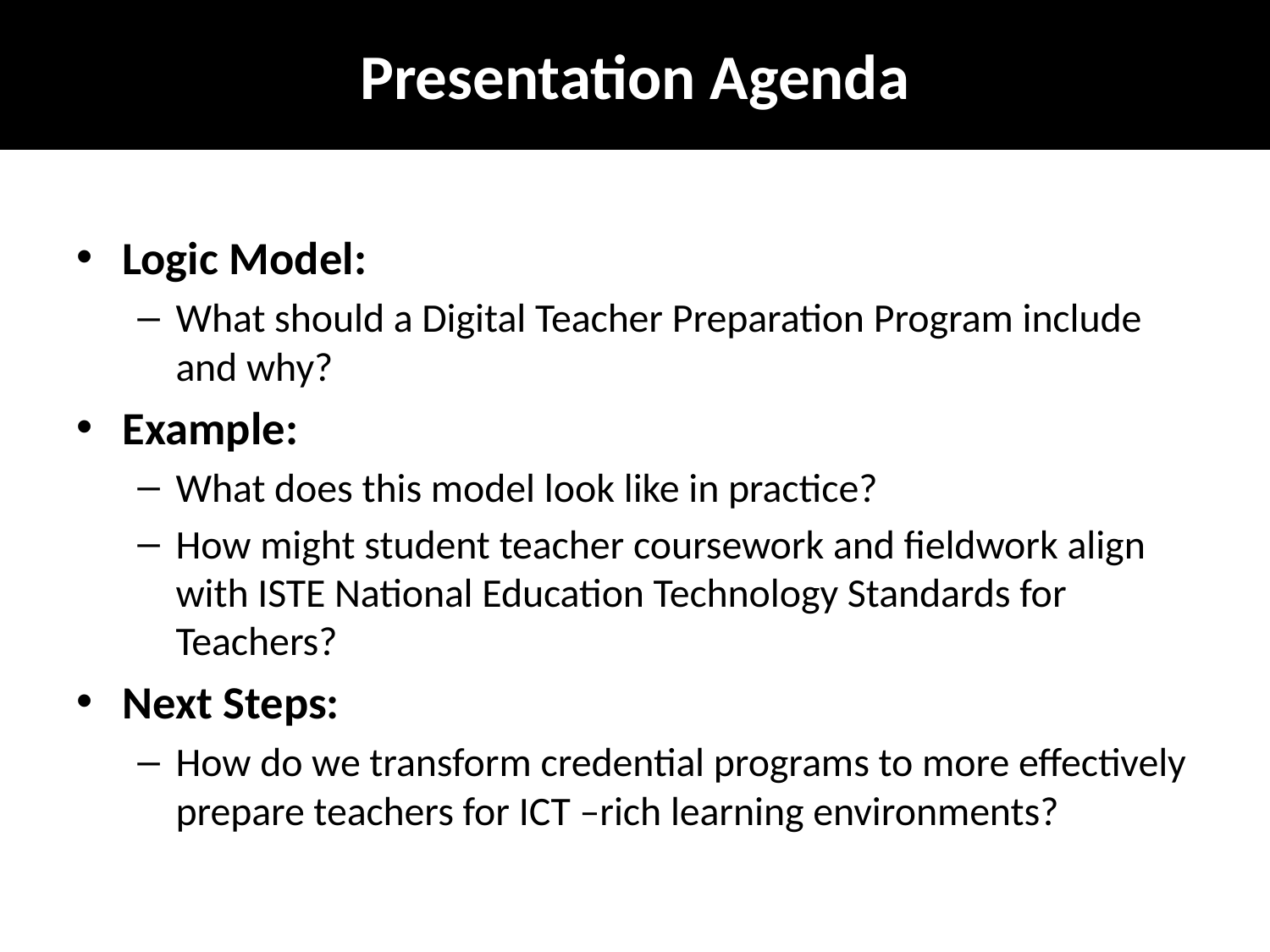

Presentation Agenda
Logic Model:
What should a Digital Teacher Preparation Program include and why?
Example:
What does this model look like in practice?
How might student teacher coursework and fieldwork align with ISTE National Education Technology Standards for Teachers?
Next Steps:
How do we transform credential programs to more effectively prepare teachers for ICT –rich learning environments?